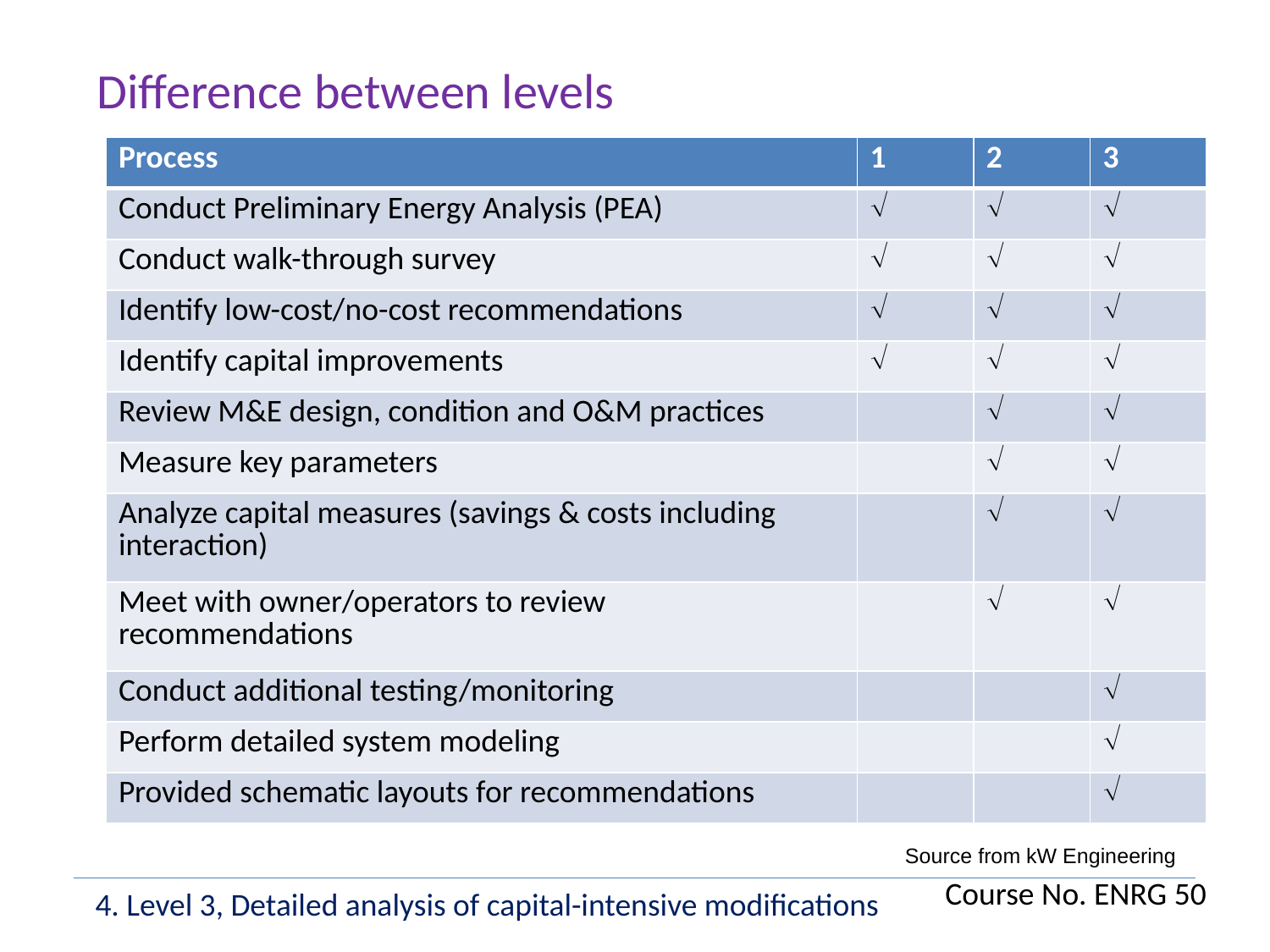

Difference between levels
| Process | 1 | 2 | 3 |
| --- | --- | --- | --- |
| Conduct Preliminary Energy Analysis (PEA) | √ | √ | √ |
| Conduct walk-through survey | √ | √ | √ |
| Identify low-cost/no-cost recommendations | √ | √ | √ |
| Identify capital improvements | √ | √ | √ |
| Review M&E design, condition and O&M practices |  | √ | √ |
| Measure key parameters |  | √ | √ |
| Analyze capital measures (savings & costs including interaction) |  | √ | √ |
| Meet with owner/operators to review recommendations |  | √ | √ |
| Conduct additional testing/monitoring |  |  | √ |
| Perform detailed system modeling |  |  | √ |
| Provided schematic layouts for recommendations |  |  | √ |
Source from kW Engineering
Course No. ENRG 50
4. Level 3, Detailed analysis of capital-intensive modifications